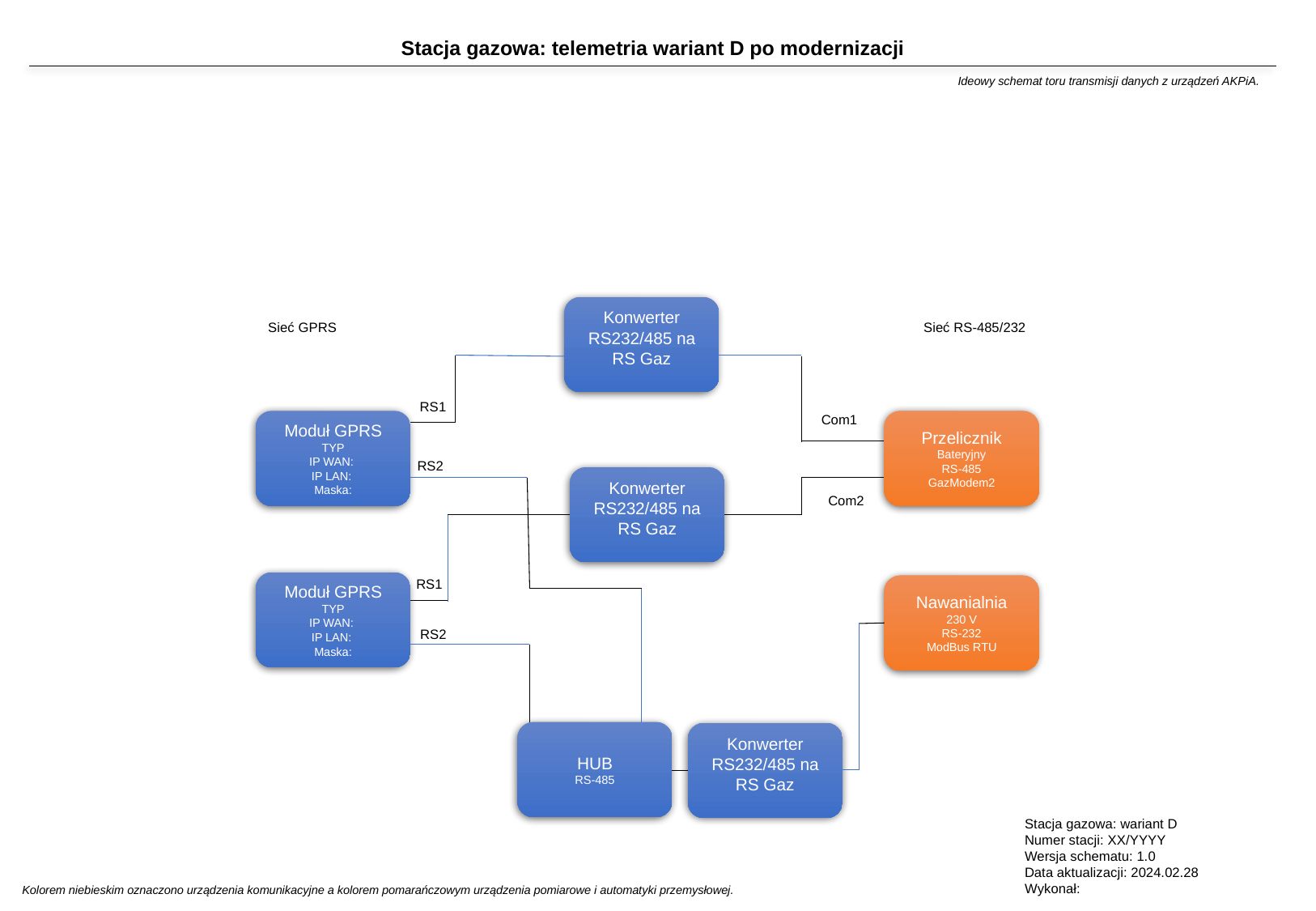

Stacja gazowa: telemetria wariant D po modernizacji
Ideowy schemat toru transmisji danych z urządzeń AKPiA.
Konwerter RS232/485 na RS Gaz

Sieć GPRS
Sieć RS-485/232
RS1
Com1
Moduł GPRS
TYP
IP WAN:
IP LAN:
Maska:
Przelicznik
Bateryjny
RS-485
GazModem2
RS2
Konwerter RS232/485 na RS Gaz

Com2
RS1
Moduł GPRS
TYP
IP WAN:
IP LAN:
Maska:
Nawanialnia
230 V
RS-232
ModBus RTU
RS2
HUB
RS-485
Konwerter RS232/485 na RS Gaz

Stacja gazowa: wariant D
Numer stacji: XX/YYYY
Wersja schematu: 1.0
Data aktualizacji: 2024.02.28
Wykonał:
Kolorem niebieskim oznaczono urządzenia komunikacyjne a kolorem pomarańczowym urządzenia pomiarowe i automatyki przemysłowej.